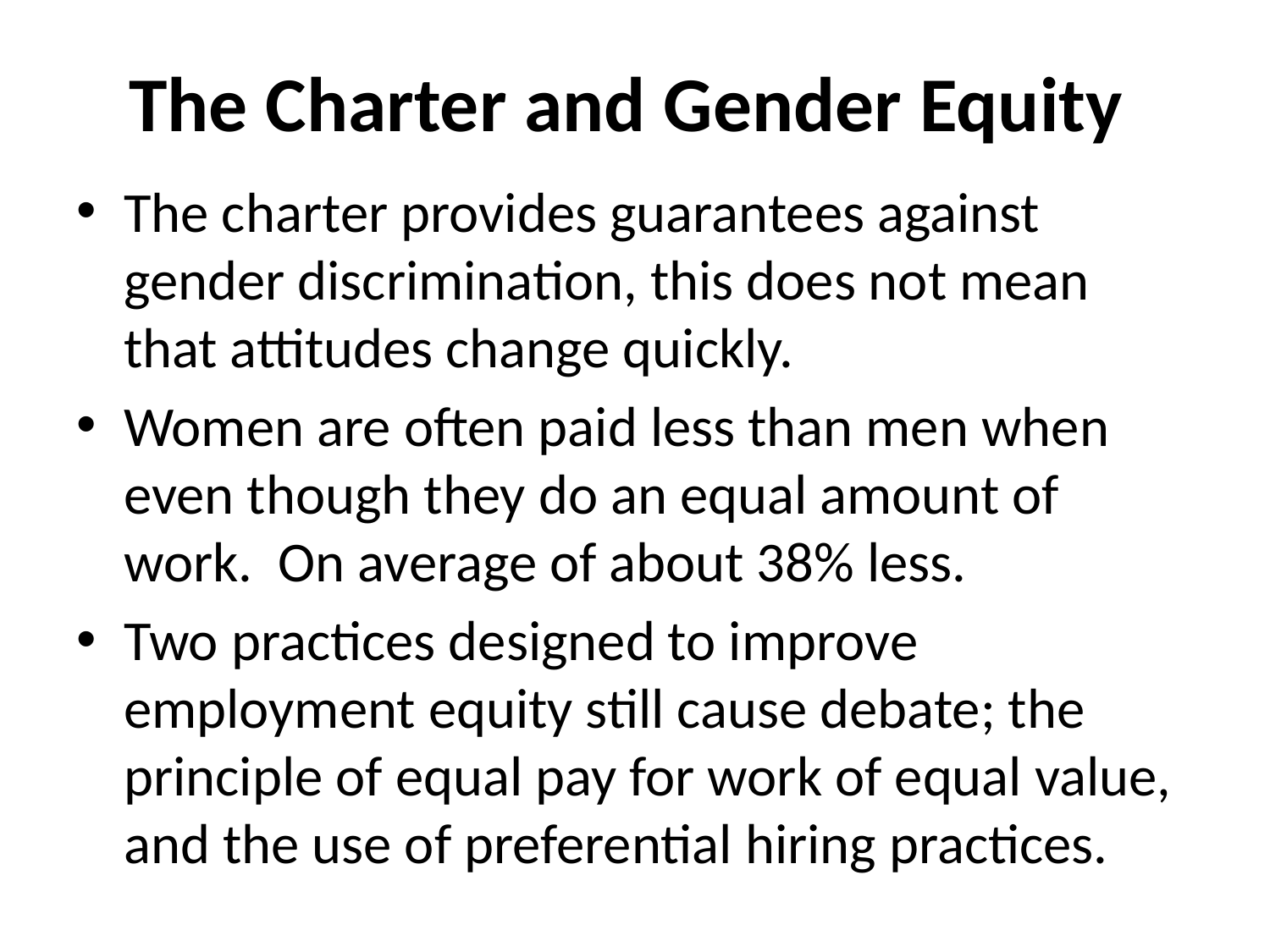

# The Charter and Gender Equity
The charter provides guarantees against gender discrimination, this does not mean that attitudes change quickly.
Women are often paid less than men when even though they do an equal amount of work.  On average of about 38% less.
Two practices designed to improve employment equity still cause debate; the principle of equal pay for work of equal value, and the use of preferential hiring practices.